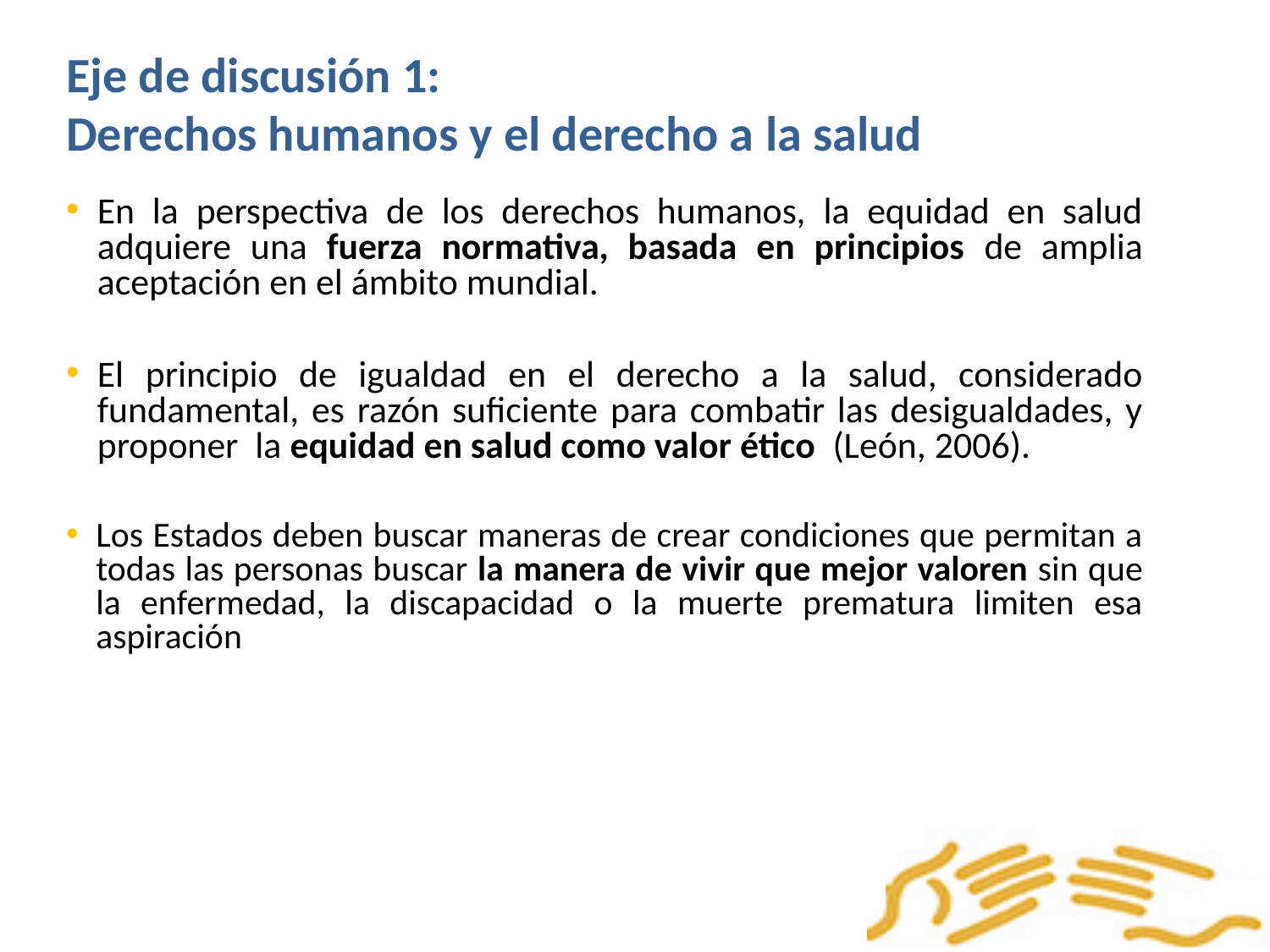

Eje de discusión 1:
Derechos humanos y el derecho a la salud
En la perspectiva de los derechos humanos, la equidad en salud adquiere una fuerza normativa, basada en principios de amplia aceptación en el ámbito mundial.

El principio de igualdad en el derecho a la salud, considerado fundamental, es razón suficiente para combatir las desigualdades, y proponer  la equidad en salud como valor ético  (León, 2006).

Los Estados deben buscar maneras de crear condiciones que permitan a todas las personas buscar la manera de vivir que mejor valoren sin que la enfermedad, la discapacidad o la muerte prematura limiten esa aspiración